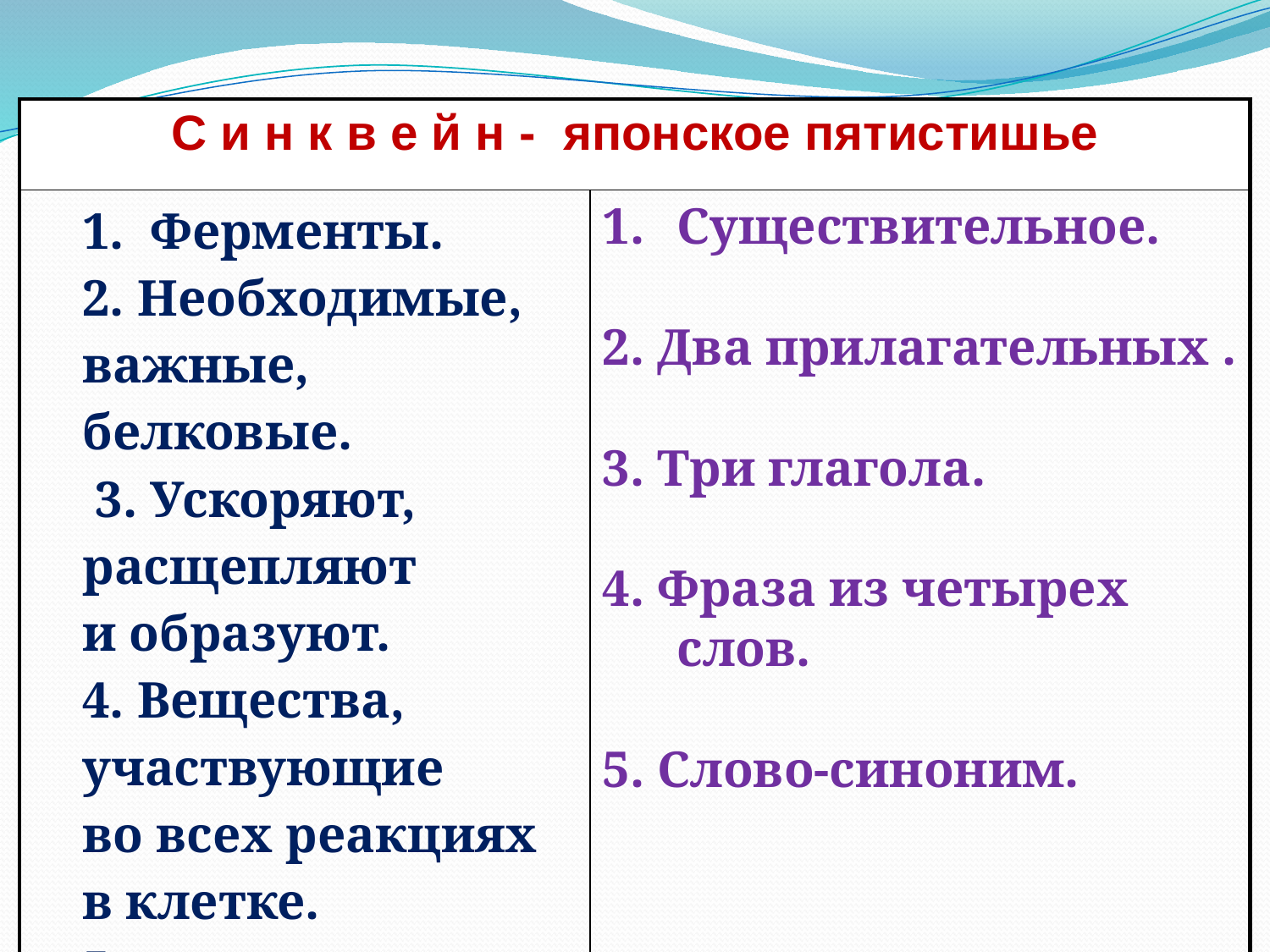

| С и н к в е й н - японское пятистишье |  |
| --- | --- |
| 1. Ферменты. 2. Необходимые, важные, белковые. 3. Ускоряют, расщепляют и образуют. 4. Вещества, участвующие во всех реакциях в клетке. 5. Биокатализаторы | Существительное. 2. Два прилагательных . 3. Три глагола. 4. Фраза из четырех слов. 5. Слово-синоним. |